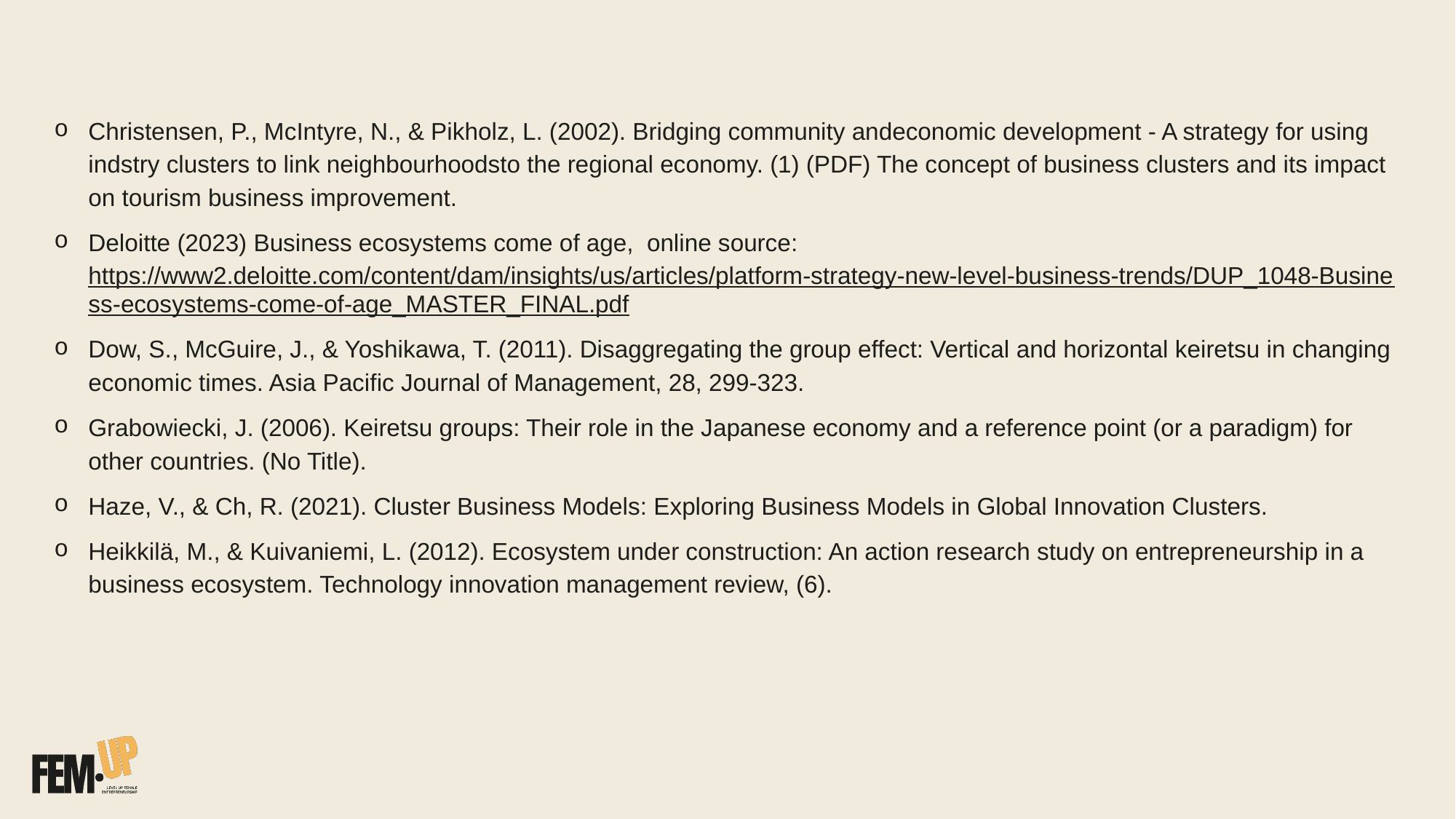

Christensen, P., McIntyre, N., & Pikholz, L. (2002). Bridging community andeconomic development - A strategy for using indstry clusters to link neighbourhoodsto the regional economy. (1) (PDF) The concept of business clusters and its impact on tourism business improvement.
Deloitte (2023) Business ecosystems come of age,  online source: https://www2.deloitte.com/content/dam/insights/us/articles/platform-strategy-new-level-business-trends/DUP_1048-Business-ecosystems-come-of-age_MASTER_FINAL.pdf
Dow, S., McGuire, J., & Yoshikawa, T. (2011). Disaggregating the group effect: Vertical and horizontal keiretsu in changing economic times. Asia Pacific Journal of Management, 28, 299-323.
Grabowiecki, J. (2006). Keiretsu groups: Their role in the Japanese economy and a reference point (or a paradigm) for other countries. (No Title).
Haze, V., & Ch, R. (2021). Cluster Business Models: Exploring Business Models in Global Innovation Clusters.
Heikkilä, M., & Kuivaniemi, L. (2012). Ecosystem under construction: An action research study on entrepreneurship in a business ecosystem. Technology innovation management review, (6).